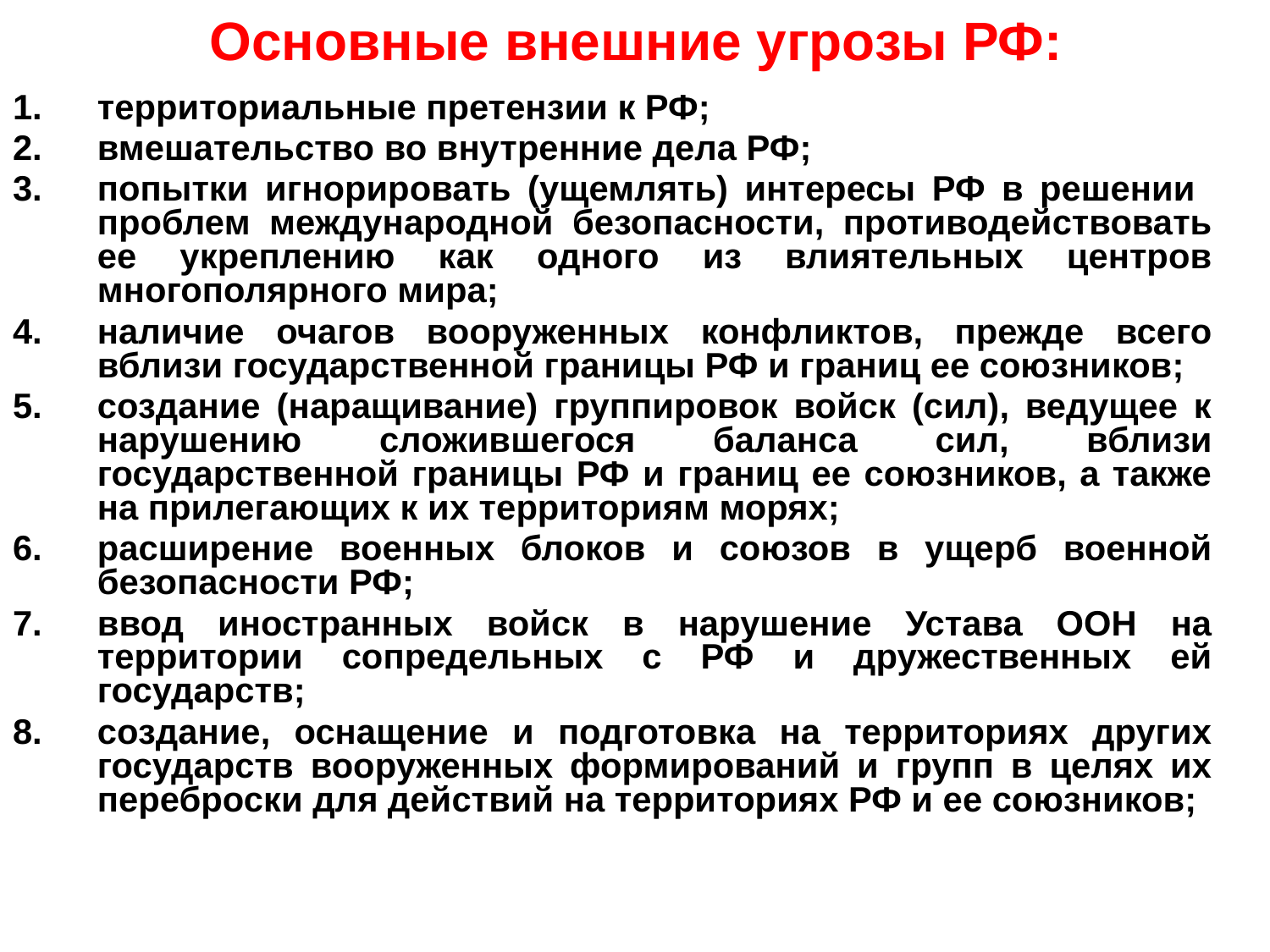

# Основные внешние угрозы РФ:
территориальные претензии к РФ;
вмешательство во внутренние дела РФ;
попытки игнорировать (ущемлять) интересы РФ в решении  проблем международной безопасности, противодействовать ее укреплению как одного из влиятельных центров многополярного мира;
наличие очагов вооруженных конфликтов, прежде всего вблизи государственной границы РФ и границ ее союзников;
создание (наращивание) группировок войск (сил), ведущее к нарушению сложившегося баланса сил, вблизи государственной границы РФ и границ ее союзников, а также на прилегающих к их территориям морях;
расширение военных блоков и союзов в ущерб военной безопасности РФ;
ввод иностранных войск в нарушение Устава ООН на территории сопредельных с РФ и дружественных ей государств;
создание, оснащение и подготовка на территориях других государств вооруженных формирований и групп в целях их переброски для действий на территориях РФ и ее союзников;